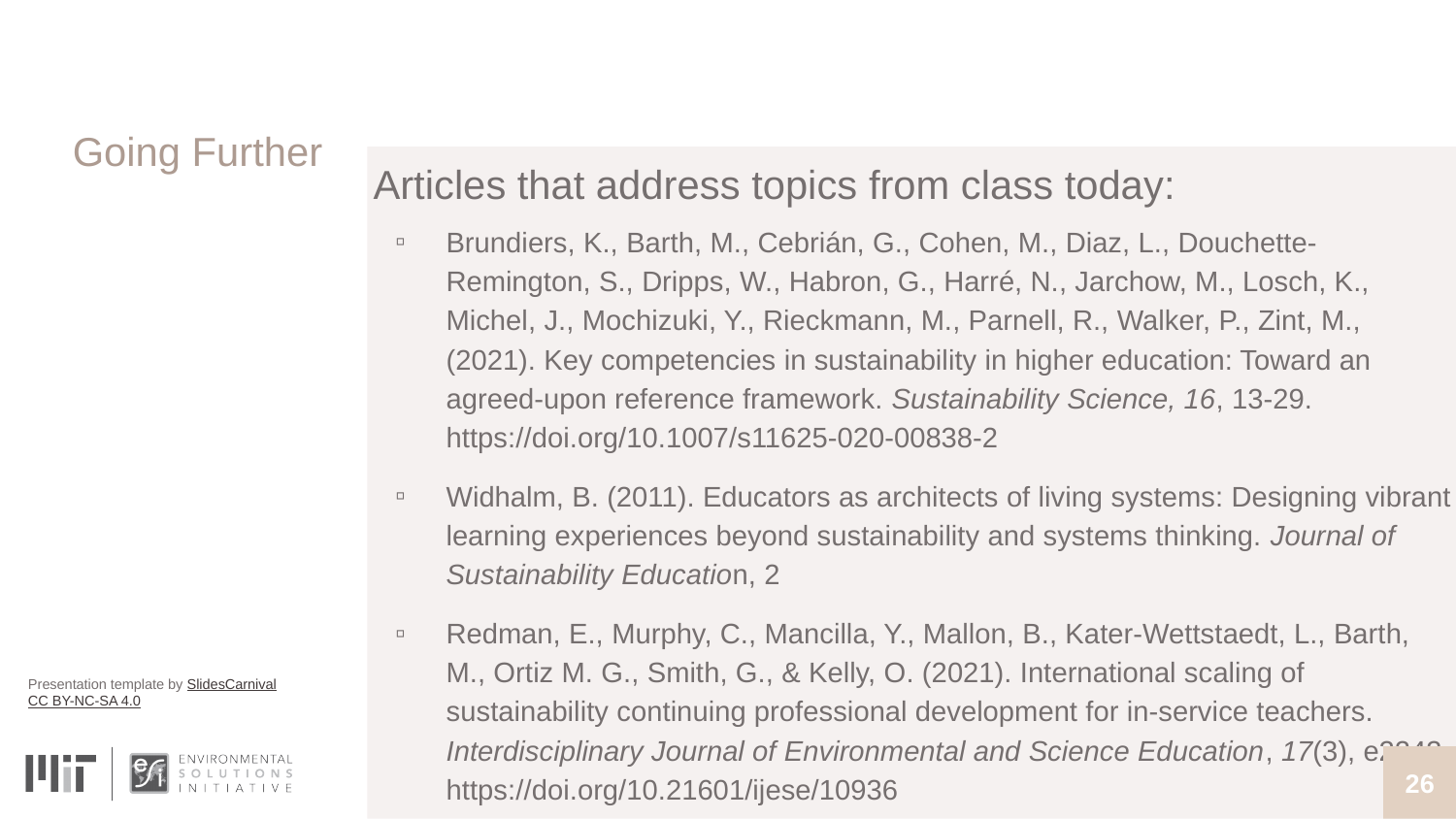

# Going Further
Articles that address topics from class today:
Brundiers, K., Barth, M., Cebrián, G., Cohen, M., Diaz, L., Douchette-Remington, S., Dripps, W., Habron, G., Harré, N., Jarchow, M., Losch, K., Michel, J., Mochizuki, Y., Rieckmann, M., Parnell, R., Walker, P., Zint, M., (2021). Key competencies in sustainability in higher education: Toward an agreed-upon reference framework. Sustainability Science, 16, 13-29. https://doi.org/10.1007/s11625-020-00838-2
Widhalm, B. (2011). Educators as architects of living systems: Designing vibrant learning experiences beyond sustainability and systems thinking. Journal of Sustainability Education, 2
Redman, E., Murphy, C., Mancilla, Y., Mallon, B., Kater-Wettstaedt, L., Barth, M., Ortiz M. G., Smith, G., & Kelly, O. (2021). International scaling of sustainability continuing professional development for in-service teachers. Interdisciplinary Journal of Environmental and Science Education, 17(3), e2243. https://doi.org/10.21601/ijese/10936
26